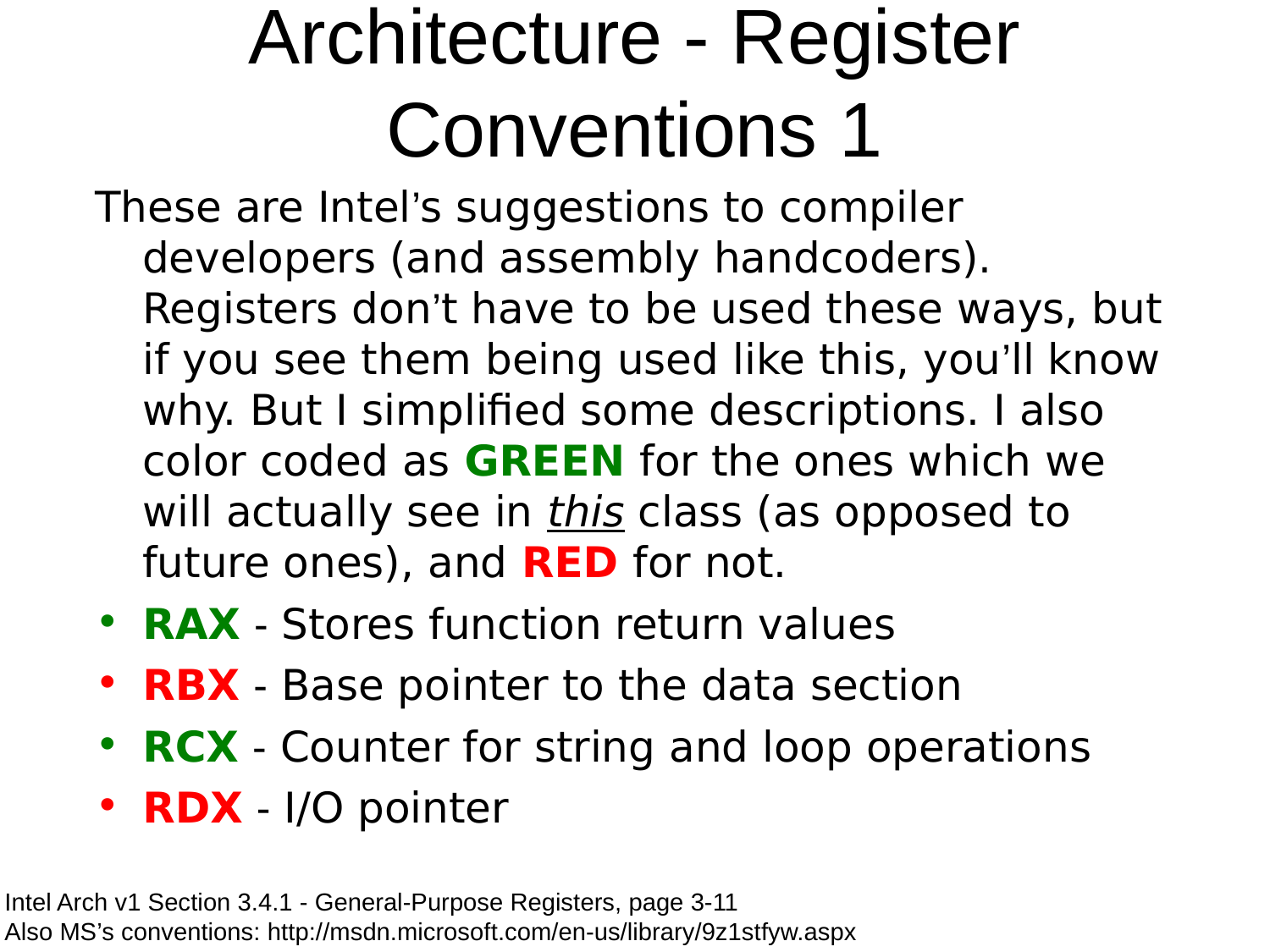

Architecture - Register Conventions 1
These are Intel’s suggestions to compiler developers (and assembly handcoders). Registers don’t have to be used these ways, but if you see them being used like this, you’ll know why. But I simplified some descriptions. I also color coded as GREEN for the ones which we will actually see in this class (as opposed to future ones), and RED for not.
RAX - Stores function return values
RBX - Base pointer to the data section
RCX - Counter for string and loop operations
RDX - I/O pointer
Intel Arch v1 Section 3.4.1 - General-Purpose Registers, page 3-11
Also MS’s conventions: http://msdn.microsoft.com/en-us/library/9z1stfyw.aspx